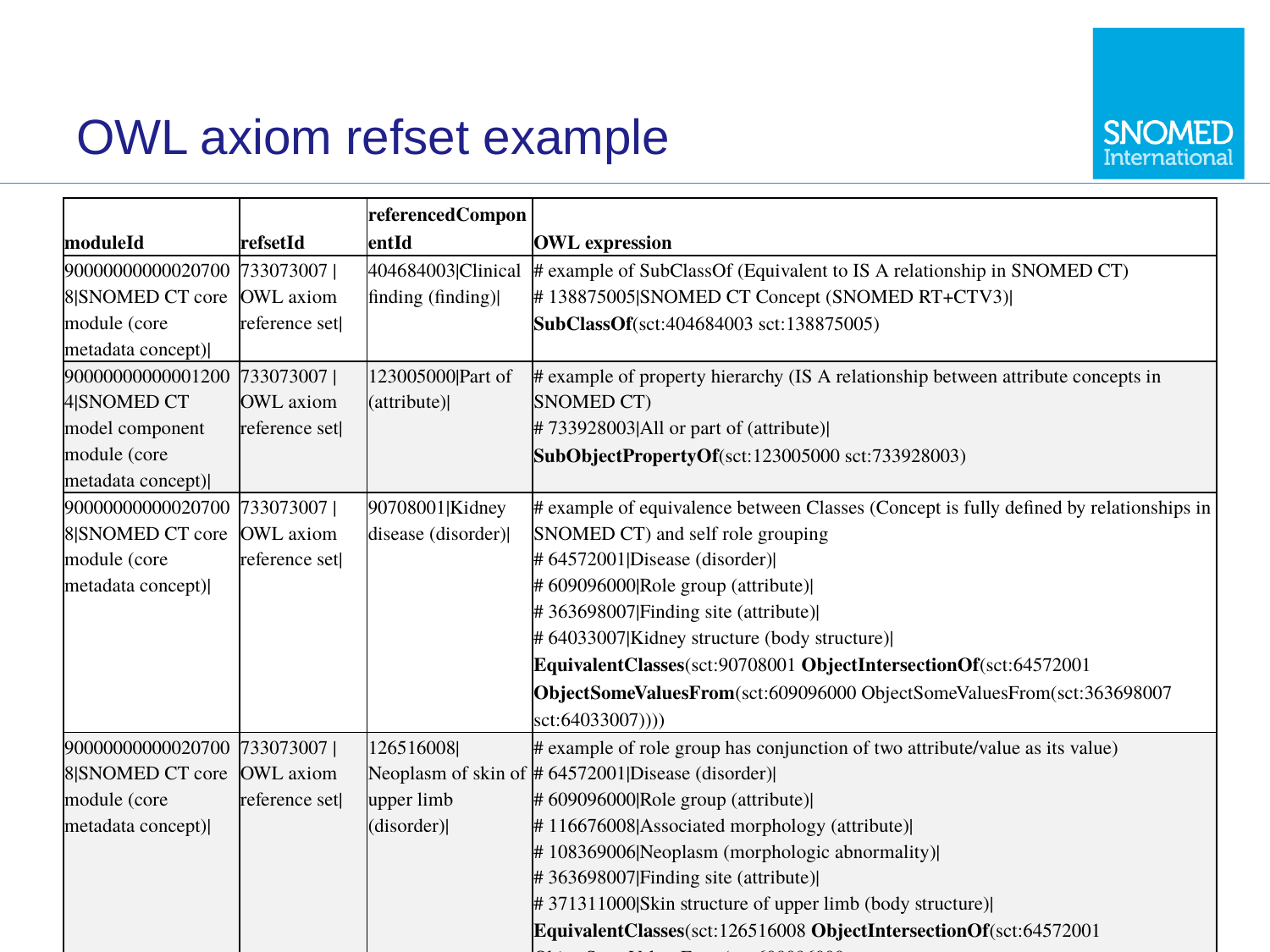

# OWL axiom refset example
| moduleId | refsetId | referencedComponentId | OWL expression |
| --- | --- | --- | --- |
| 900000000000207008|SNOMED CT core module (core metadata concept)| | 733073007 |OWL axiom reference set| | 404684003|Clinical finding (finding)| | # example of SubClassOf (Equivalent to IS A relationship in SNOMED CT) # 138875005|SNOMED CT Concept (SNOMED RT+CTV3)| SubClassOf(sct:404684003 sct:138875005) |
| 900000000000012004|SNOMED CT model component module (core metadata concept)| | 733073007 |OWL axiom reference set| | 123005000|Part of (attribute)| | # example of property hierarchy (IS A relationship between attribute concepts in SNOMED CT) # 733928003|All or part of (attribute)| SubObjectPropertyOf(sct:123005000 sct:733928003) |
| 900000000000207008|SNOMED CT core module (core metadata concept)| | 733073007 |OWL axiom reference set| | 90708001|Kidney disease (disorder)| | # example of equivalence between Classes (Concept is fully defined by relationships in SNOMED CT) and self role grouping # 64572001|Disease (disorder)| # 609096000|Role group (attribute)| # 363698007|Finding site (attribute)| # 64033007|Kidney structure (body structure)| EquivalentClasses(sct:90708001 ObjectIntersectionOf(sct:64572001 ObjectSomeValuesFrom(sct:609096000 ObjectSomeValuesFrom(sct:363698007 sct:64033007)))) |
| 900000000000207008|SNOMED CT core module (core metadata concept)| | 733073007 |OWL axiom reference set| | 126516008|Neoplasm of skin of upper limb (disorder)| | # example of role group has conjunction of two attribute/value as its value) # 64572001|Disease (disorder)| # 609096000|Role group (attribute)| # 116676008|Associated morphology (attribute)| # 108369006|Neoplasm (morphologic abnormality)| # 363698007|Finding site (attribute)| # 371311000|Skin structure of upper limb (body structure)| EquivalentClasses(sct:126516008 ObjectIntersectionOf(sct:64572001 ObjectSomeValuesFrom(sct:609096000 ObjectIntersectionOf(ObjectSomeValuesFrom(sct:116676008 sct:108369006) ObjectSomeValuesFrom(sct:363698007 sct:371311000))))) |